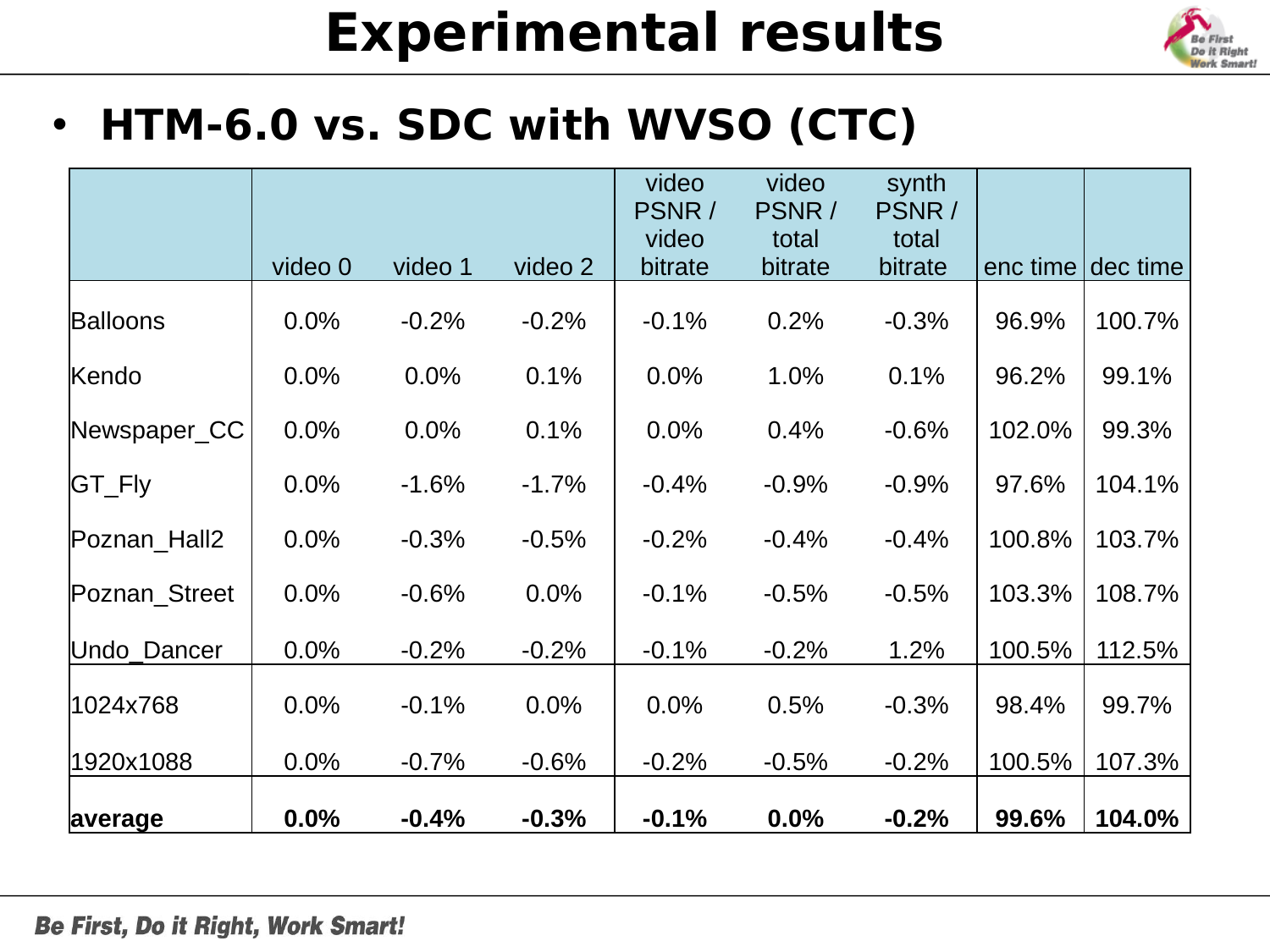

# Experimental results
HTM-6.0 vs. SDC with WVSO (CTC)

|  | video 0 | video 1 | video 2 | video PSNR / video bitrate | video PSNR / total bitrate | synth PSNR / total bitrate | enc time | dec time |
| --- | --- | --- | --- | --- | --- | --- | --- | --- |
| Balloons | 0.0% | -0.2% | -0.2% | -0.1% | 0.2% | -0.3% | 96.9% | 100.7% |
| Kendo | 0.0% | 0.0% | 0.1% | 0.0% | 1.0% | 0.1% | 96.2% | 99.1% |
| Newspaper\_CC | 0.0% | 0.0% | 0.1% | 0.0% | 0.4% | -0.6% | 102.0% | 99.3% |
| GT\_Fly | 0.0% | -1.6% | -1.7% | -0.4% | -0.9% | -0.9% | 97.6% | 104.1% |
| Poznan\_Hall2 | 0.0% | -0.3% | -0.5% | -0.2% | -0.4% | -0.4% | 100.8% | 103.7% |
| Poznan\_Street | 0.0% | -0.6% | 0.0% | -0.1% | -0.5% | -0.5% | 103.3% | 108.7% |
| Undo\_Dancer | 0.0% | -0.2% | -0.2% | -0.1% | -0.2% | 1.2% | 100.5% | 112.5% |
| 1024x768 | 0.0% | -0.1% | 0.0% | 0.0% | 0.5% | -0.3% | 98.4% | 99.7% |
| 1920x1088 | 0.0% | -0.7% | -0.6% | -0.2% | -0.5% | -0.2% | 100.5% | 107.3% |
| average | 0.0% | -0.4% | -0.3% | -0.1% | 0.0% | -0.2% | 99.6% | 104.0% |